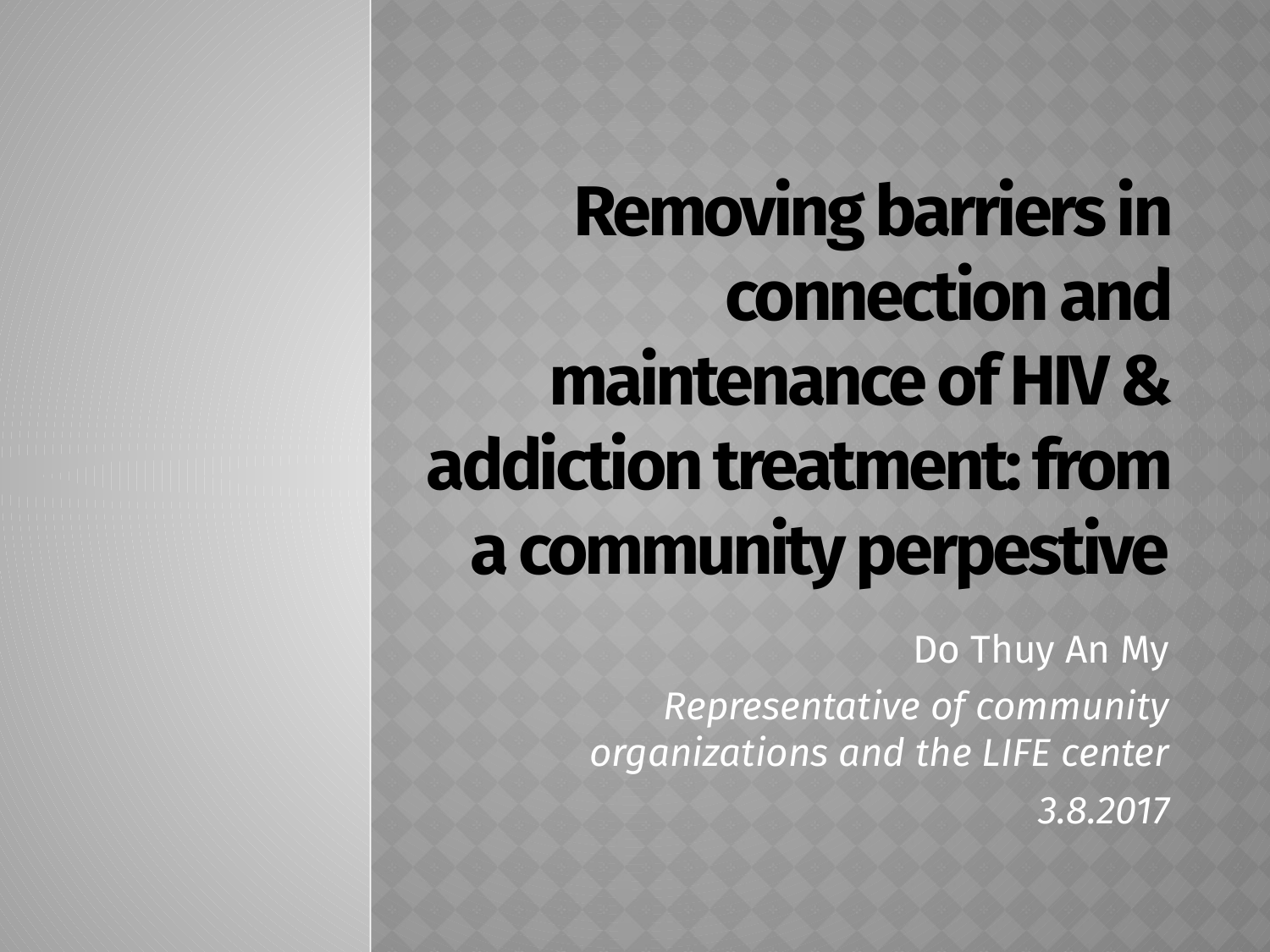

# Removing barriers in connection and maintenance of HIV & addiction treatment: from a community perpestive
Do Thuy An My
Representative of community organizations and the LIFE center
3.8.2017